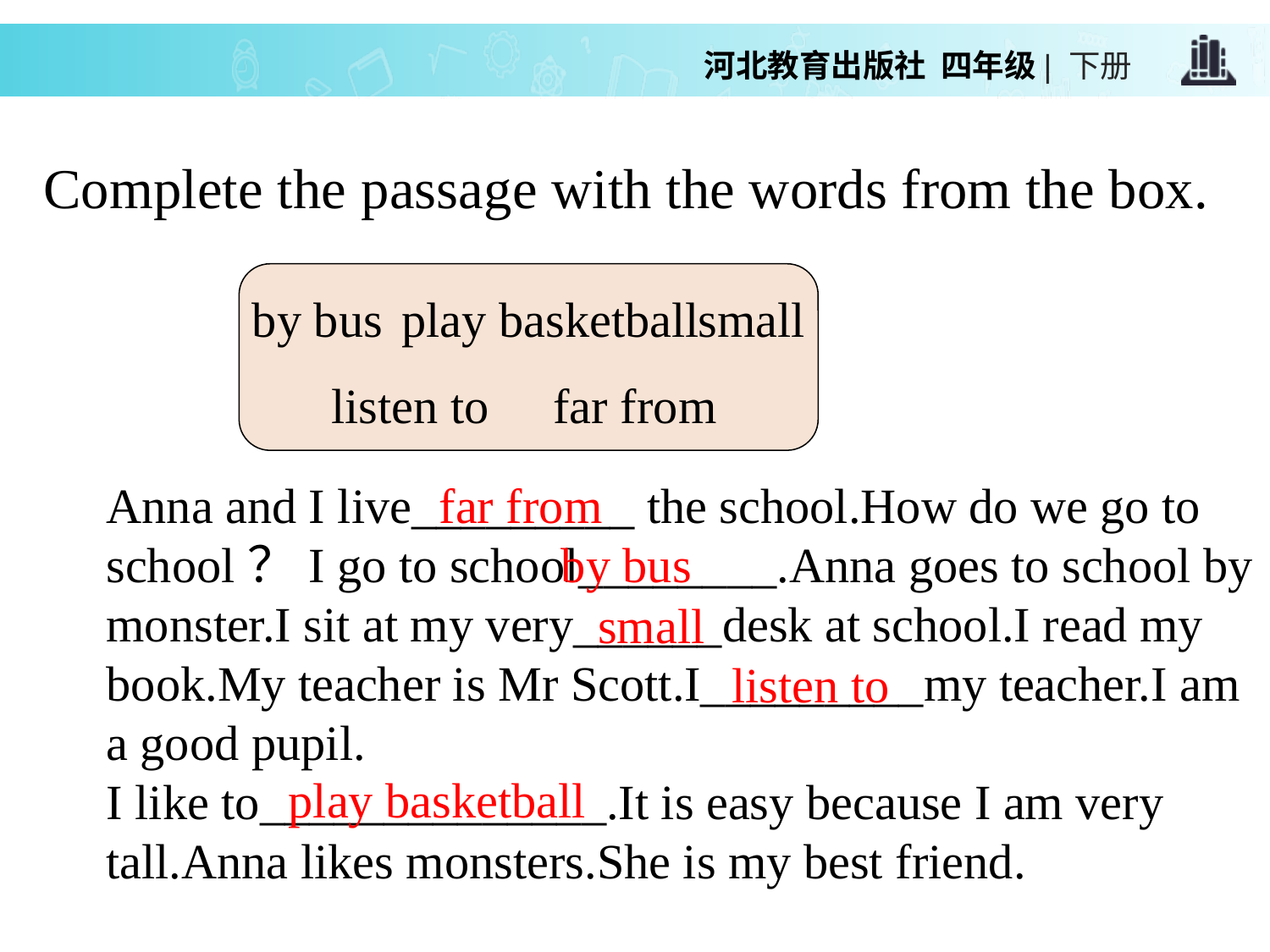

Complete the passage with the words from the box.

by bus
play basketball
small
listen to
far from
Anna and I live_________ the school.How do we go to school？I go to school________.Anna goes to school by monster.I sit at my very______desk at school.I read my book.My teacher is Mr Scott.I_________my teacher.I am a good pupil.
I like to______________.It is easy because I am very tall.Anna likes monsters.She is my best friend.
far from
by bus
small
listen to
play basketball